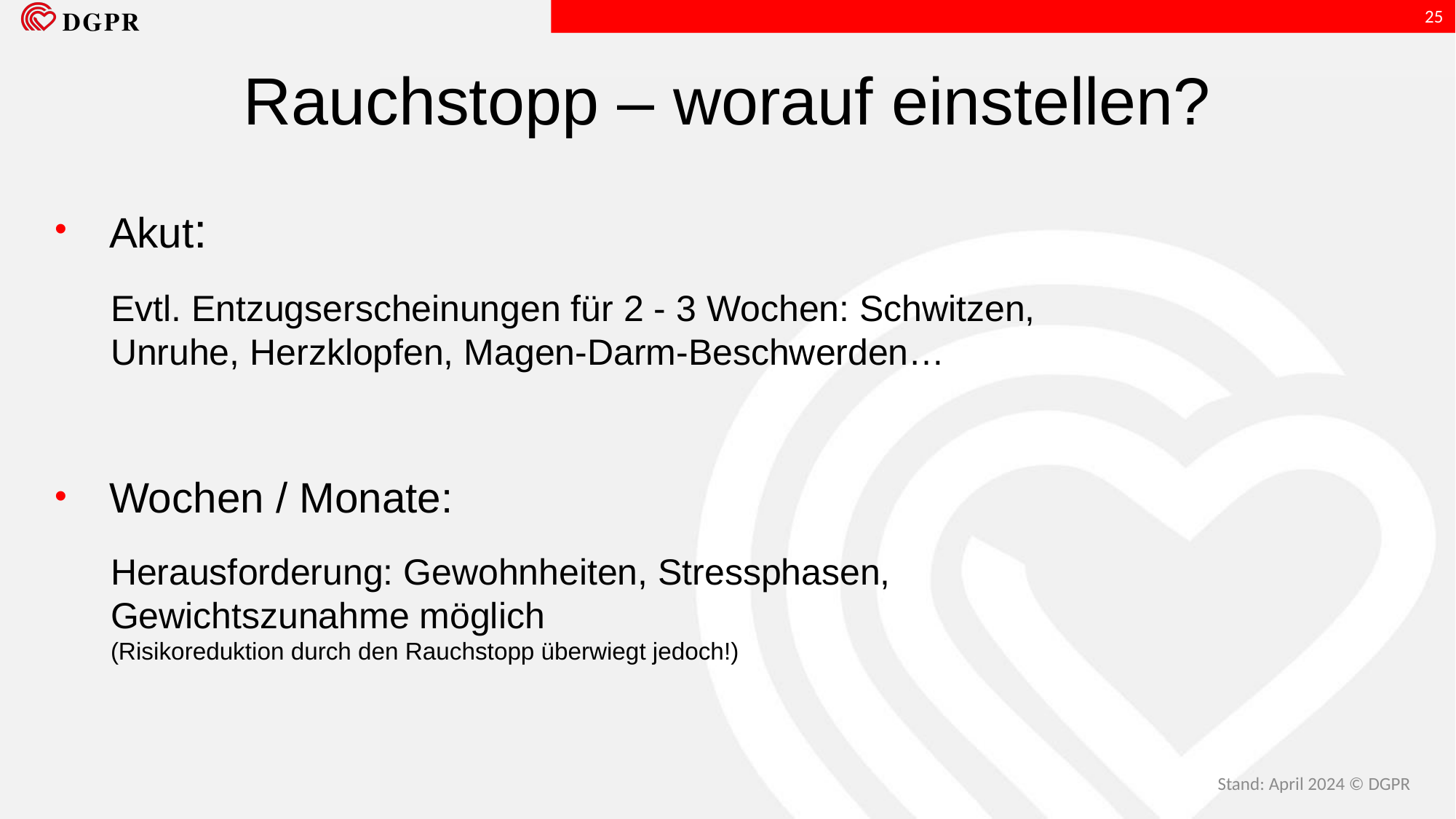

25
Rauchstopp – worauf einstellen?
Akut:
Evtl. Entzugserscheinungen für 2 - 3 Wochen: Schwitzen, Unruhe, Herzklopfen, Magen-Darm-Beschwerden…

Wochen / Monate:
Herausforderung: Gewohnheiten, Stressphasen, Gewichtszunahme möglich
(Risikoreduktion durch den Rauchstopp überwiegt jedoch!)

Stand: April 2024 © DGPR